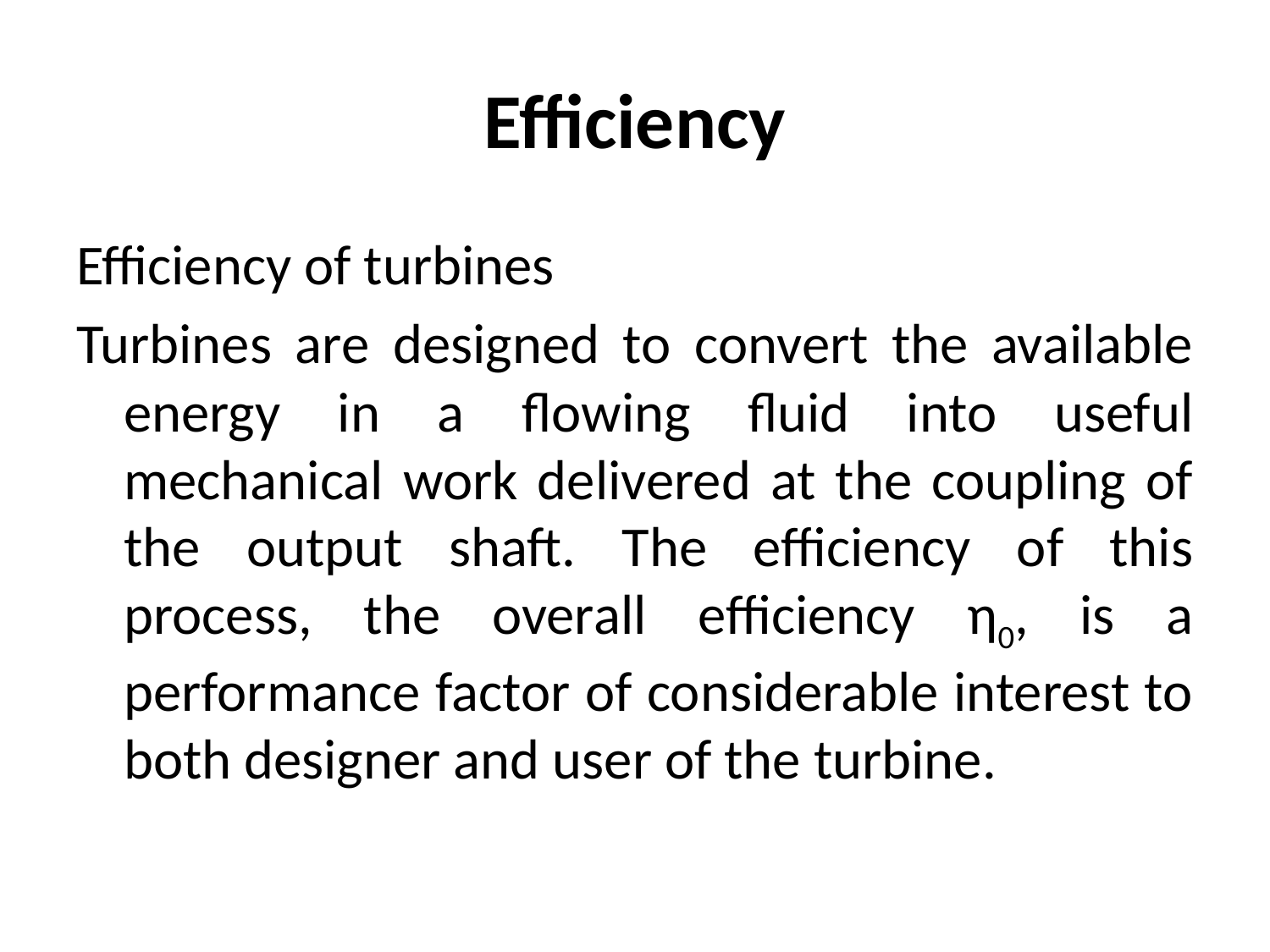

# Efficiency
Efficiency of turbines
Turbines are designed to convert the available energy in a flowing fluid into useful mechanical work delivered at the coupling of the output shaft. The efficiency of this process, the overall efficiency η0, is a performance factor of considerable interest to both designer and user of the turbine.